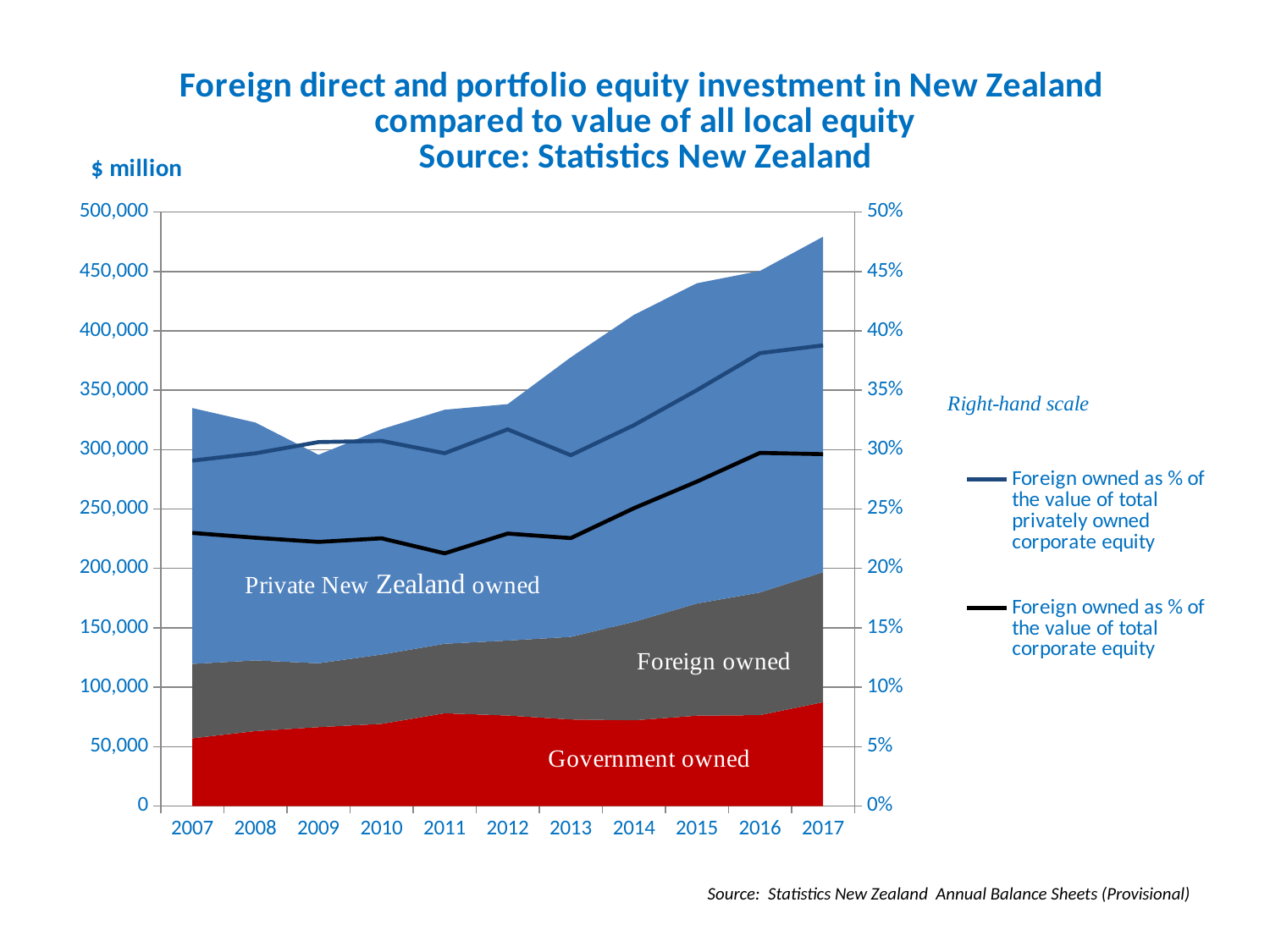

### Chart: Foreign direct and portfolio equity investment in New Zealand
compared to value of all local equity
Source: Statistics New Zealand

| Category | Value Government owned | Foreign owned | Value Private, in New Zealand  | Foreign owned as % of the value of total privately owned corporate equity | Foreign owned as % of the value of total corporate equity |
|---|---|---|---|---|---|
| 2007 | 56975.0 | 62623.0 | 215436.0 | 0.2906802948439444 | 0.22988425577528074 |
| 2008 | 63088.0 | 59466.0 | 200303.0 | 0.2968802264569178 | 0.22577081221454035 |
| 2009 | 66390.0 | 53773.0 | 175497.0 | 0.3064040980757507 | 0.22230628351254927 |
| 2010 | 69137.0 | 58328.0 | 189738.0 | 0.30741338055634615 | 0.22531337518107197 |
| 2011 | 78072.0 | 58506.0 | 197018.0 | 0.2969576383883706 | 0.21267948671343925 |
| 2012 | 76173.0 | 63105.0 | 199022.0 | 0.31707549919104433 | 0.2293101255473392 |
| 2013 | 72854.0 | 69511.0 | 235388.0 | 0.29530392373443004 | 0.22550788017207266 |
| 2014 | 72126.0 | 82865.0 | 258458.0 | 0.32061302029730177 | 0.25066246400309755 |
| 2015 | 76052.0 | 94400.0 | 269640.0 | 0.35009642486278 | 0.27307545445078274 |
| 2016 | 76511.0 | 103221.0 | 270743.0 | 0.3812508541310393 | 0.2972492757462837 |
| 2017 | 87351.0 | 109502.0 | 282382.0 | 0.3877796743418491 | 0.2961650704697714 |
Source:  Statistics New Zealand  Annual Balance Sheets (Provisional)